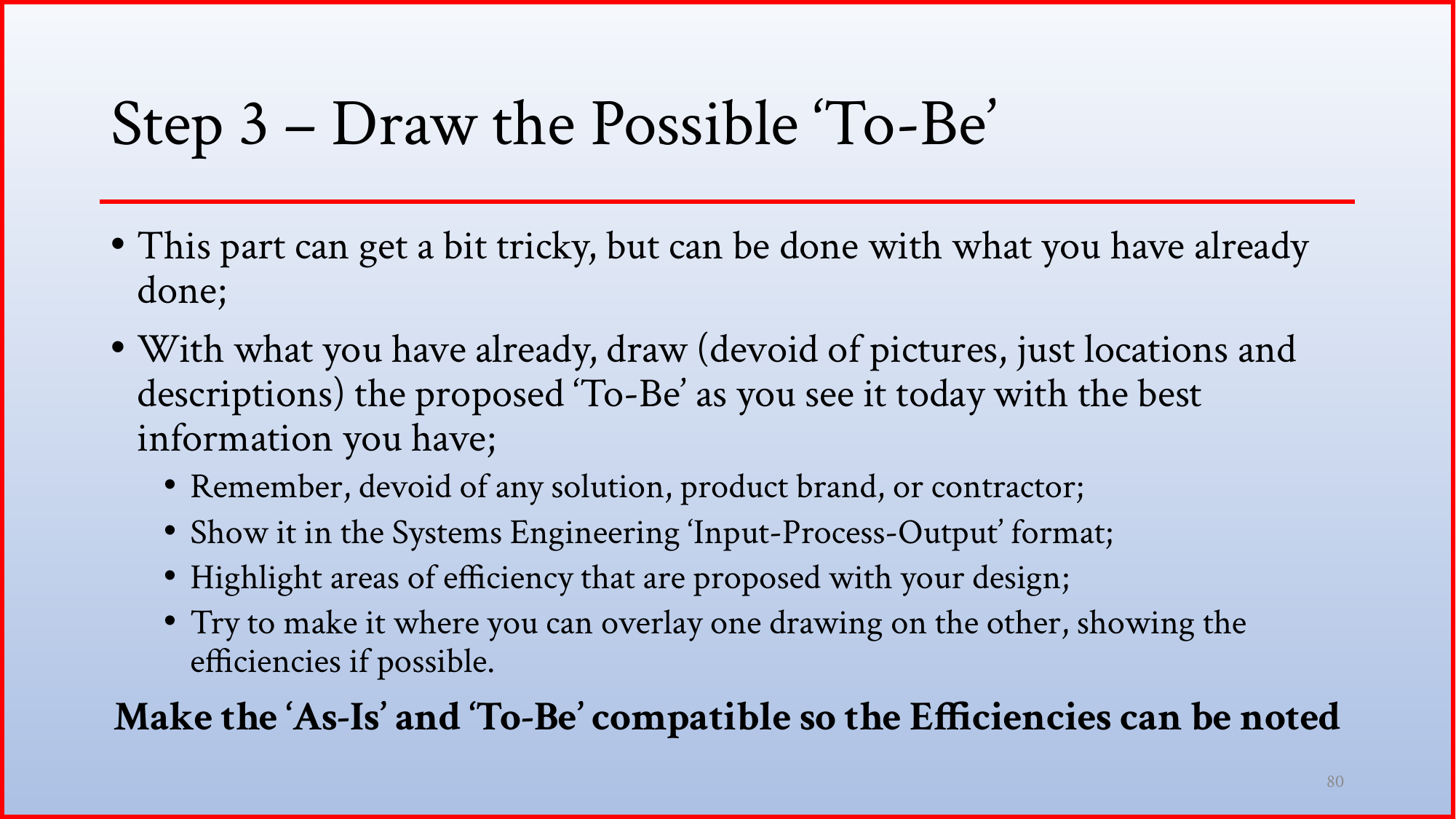

# Step 3 – Draw the Possible ‘To-Be’
This part can get a bit tricky, but can be done with what you have already done;
With what you have already, draw (devoid of pictures, just locations and descriptions) the proposed ‘To-Be’ as you see it today with the best information you have;
Remember, devoid of any solution, product brand, or contractor;
Show it in the Systems Engineering ‘Input-Process-Output’ format;
Highlight areas of efficiency that are proposed with your design;
Try to make it where you can overlay one drawing on the other, showing the efficiencies if possible.
Make the ‘As-Is’ and ‘To-Be’ compatible so the Efficiencies can be noted
80